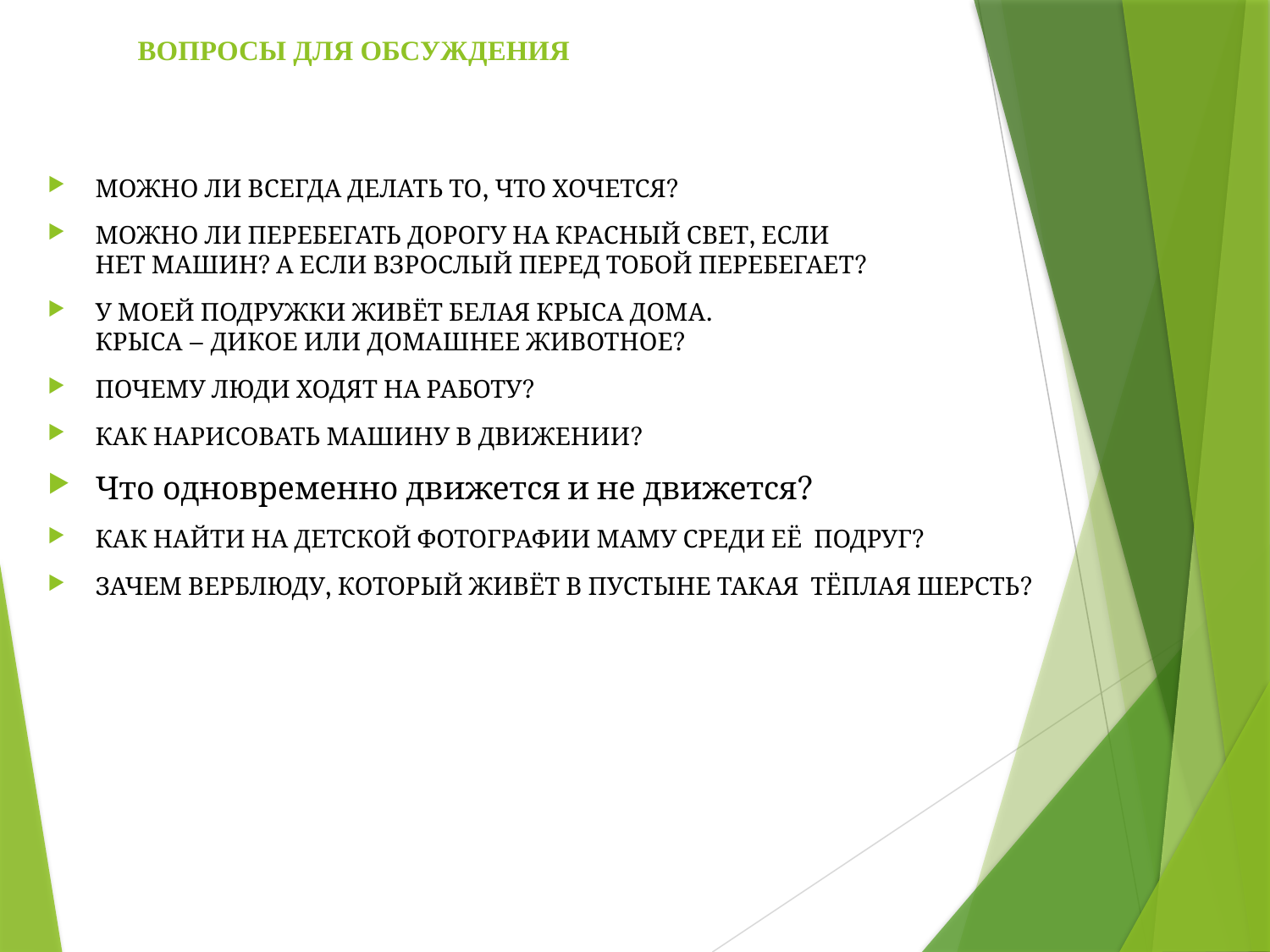

# ВОПРОСЫ ДЛЯ ОБСУЖДЕНИЯ
МОЖНО ЛИ ВСЕГДА ДЕЛАТЬ ТО, ЧТО ХОЧЕТСЯ?
МОЖНО ЛИ ПЕРЕБЕГАТЬ ДОРОГУ НА КРАСНЫЙ СВЕТ, ЕСЛИ
НЕТ МАШИН? А ЕСЛИ ВЗРОСЛЫЙ ПЕРЕД ТОБОЙ ПЕРЕБЕГАЕТ?
У МОЕЙ ПОДРУЖКИ ЖИВЁТ БЕЛАЯ КРЫСА ДОМА.
КРЫСА – ДИКОЕ ИЛИ ДОМАШНЕЕ ЖИВОТНОЕ?
ПОЧЕМУ ЛЮДИ ХОДЯТ НА РАБОТУ?
КАК НАРИСОВАТЬ МАШИНУ В ДВИЖЕНИИ?
Что одновременно движется и не движется?
КАК НАЙТИ НА ДЕТСКОЙ ФОТОГРАФИИ МАМУ СРЕДИ ЕЁ  ПОДРУГ?
ЗАЧЕМ ВЕРБЛЮДУ, КОТОРЫЙ ЖИВЁТ В ПУСТЫНЕ ТАКАЯ  ТЁПЛАЯ ШЕРСТЬ?